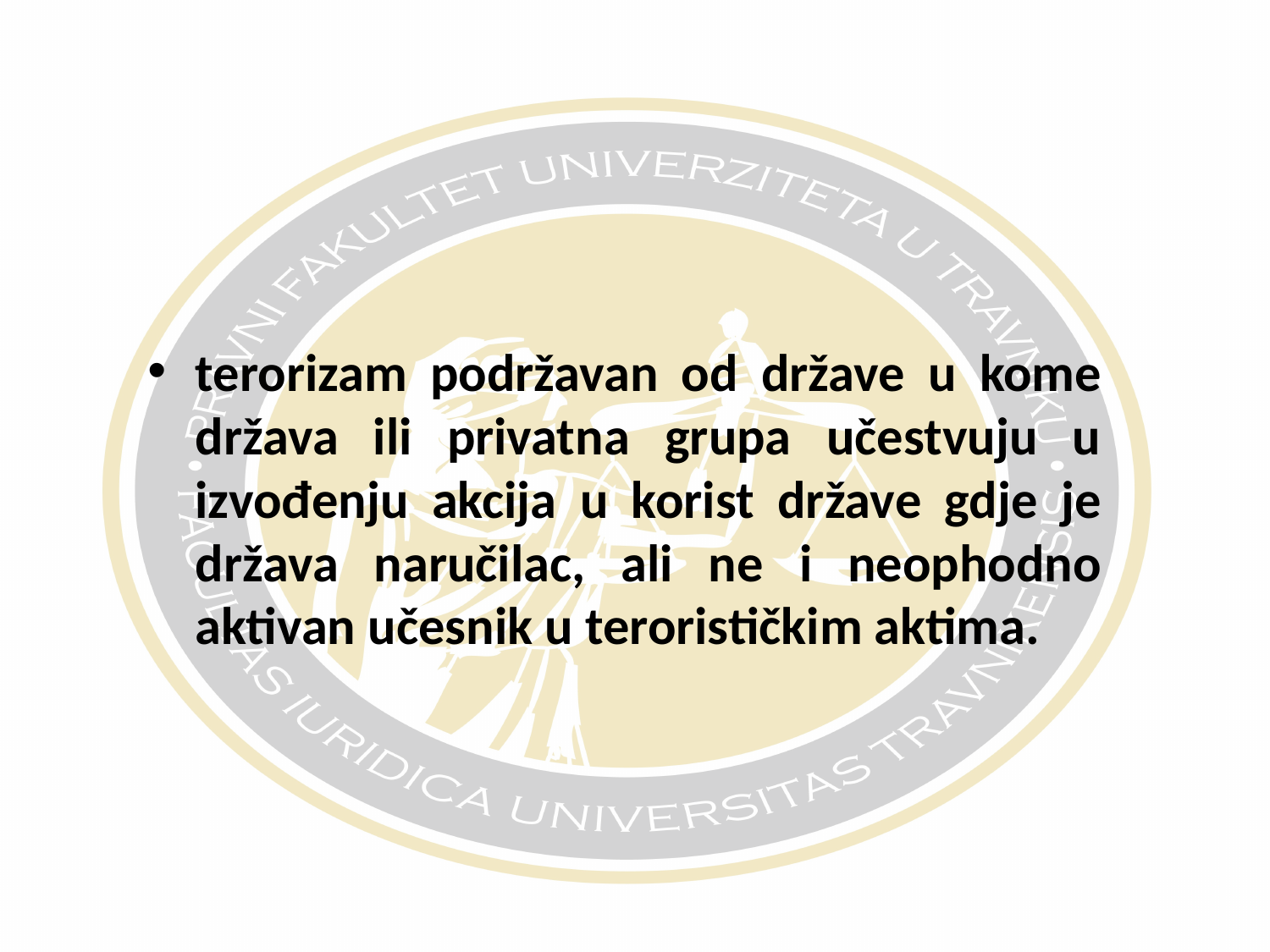

#
terorizam podržavan od države u kome država ili privatna grupa učestvuju u izvođenju akcija u korist države gdje je država naručilac, ali ne i neophodno aktivan učesnik u terorističkim aktima.